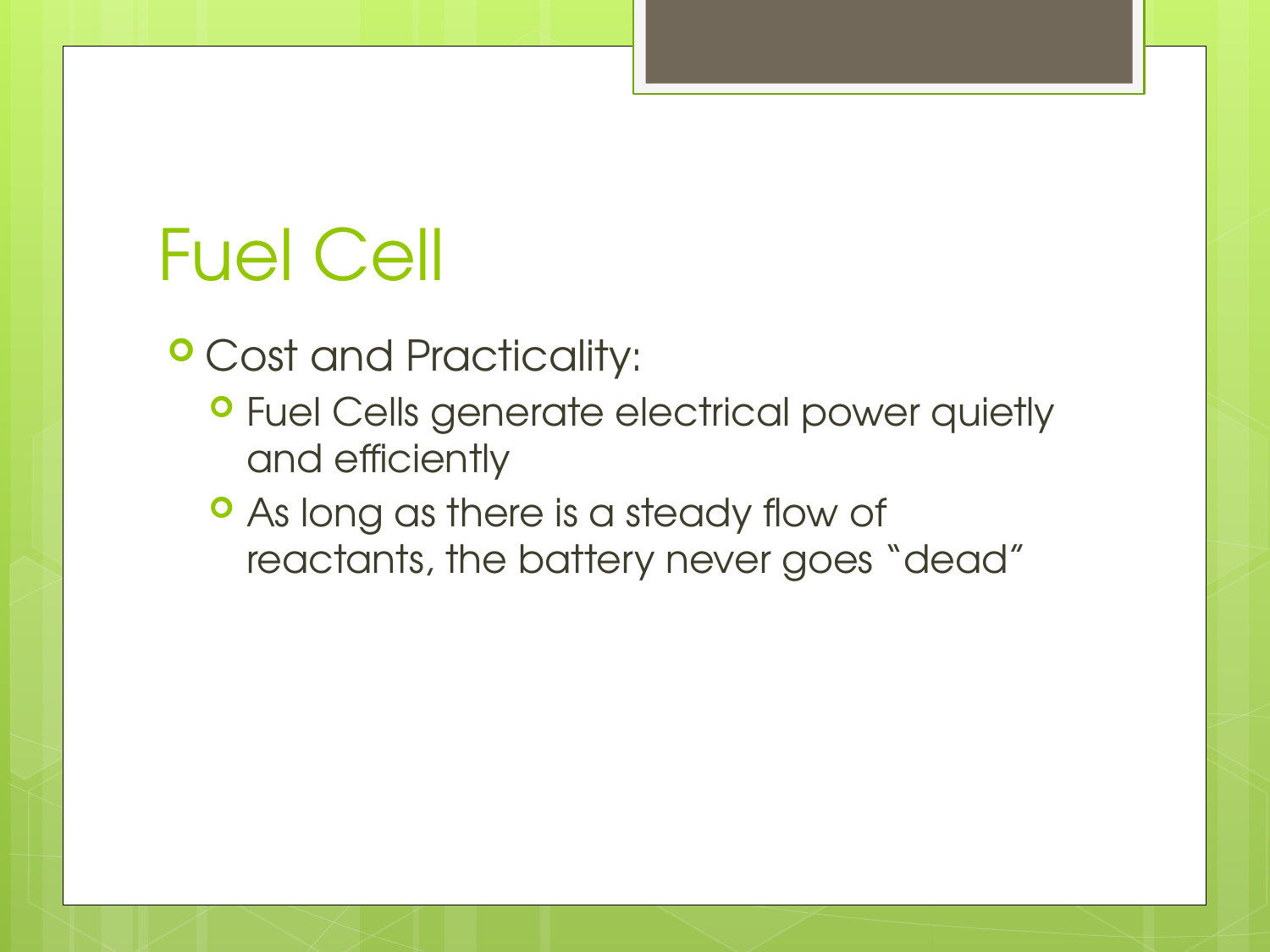

# Fuel Cell
Cost and Practicality:
Fuel Cells generate electrical power quietly and efficiently
As long as there is a steady flow of reactants, the battery never goes “dead”